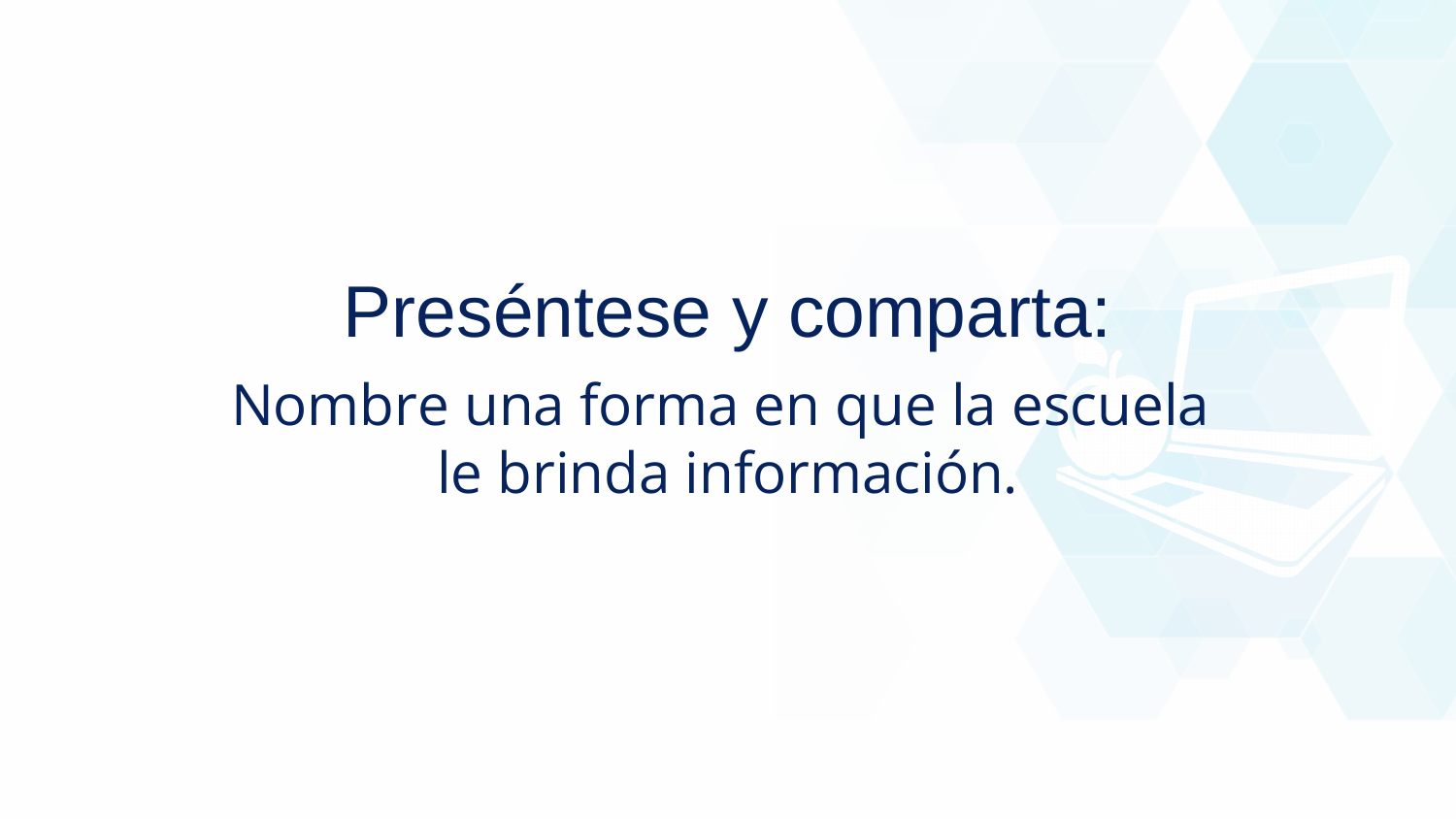

Preséntese y comparta:
Nombre una forma en que la escuela
le brinda información.